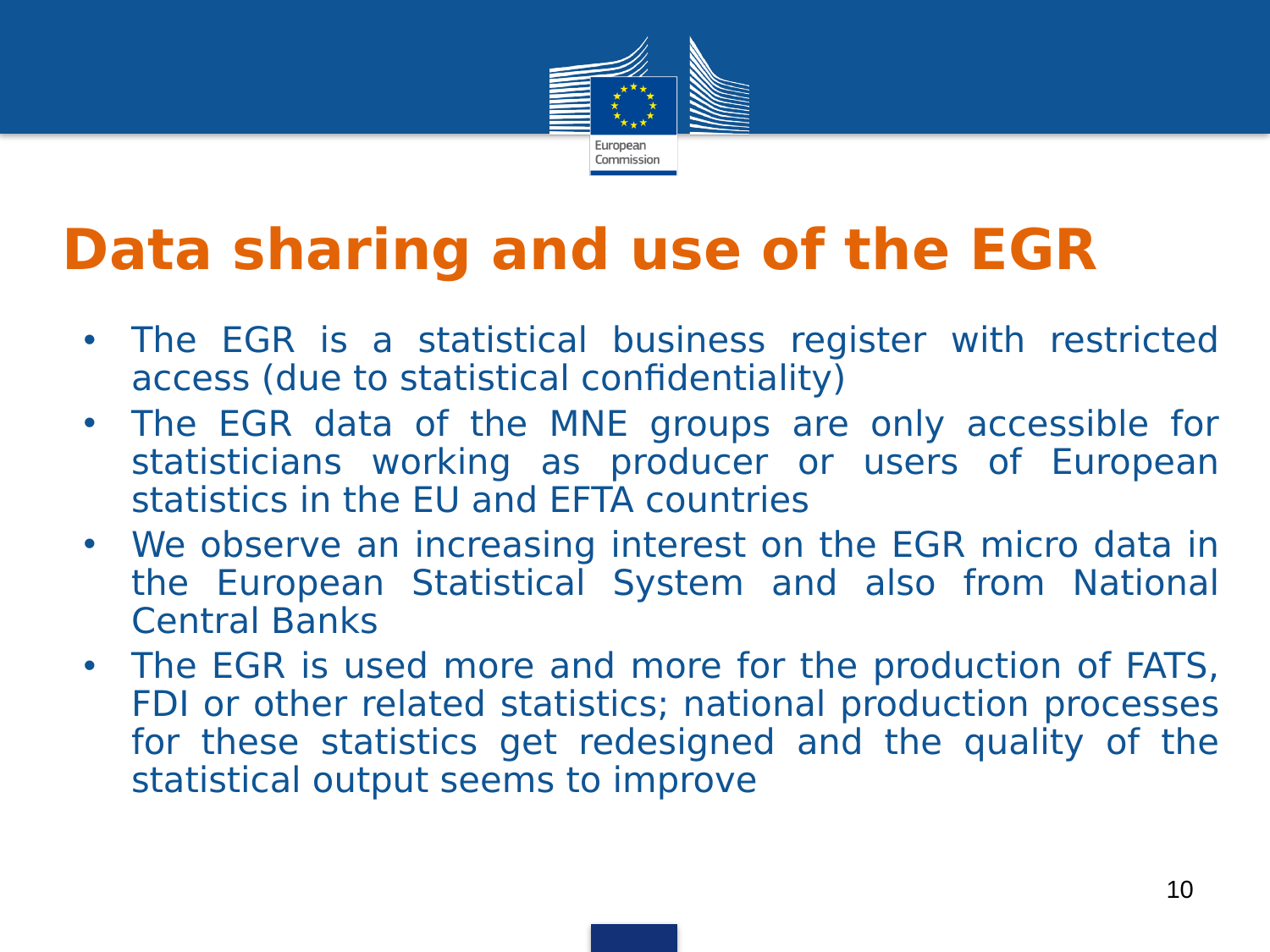

# Data sharing and use of the EGR
The EGR is a statistical business register with restricted access (due to statistical confidentiality)
The EGR data of the MNE groups are only accessible for statisticians working as producer or users of European statistics in the EU and EFTA countries
We observe an increasing interest on the EGR micro data in the European Statistical System and also from National Central Banks
The EGR is used more and more for the production of FATS, FDI or other related statistics; national production processes for these statistics get redesigned and the quality of the statistical output seems to improve

10